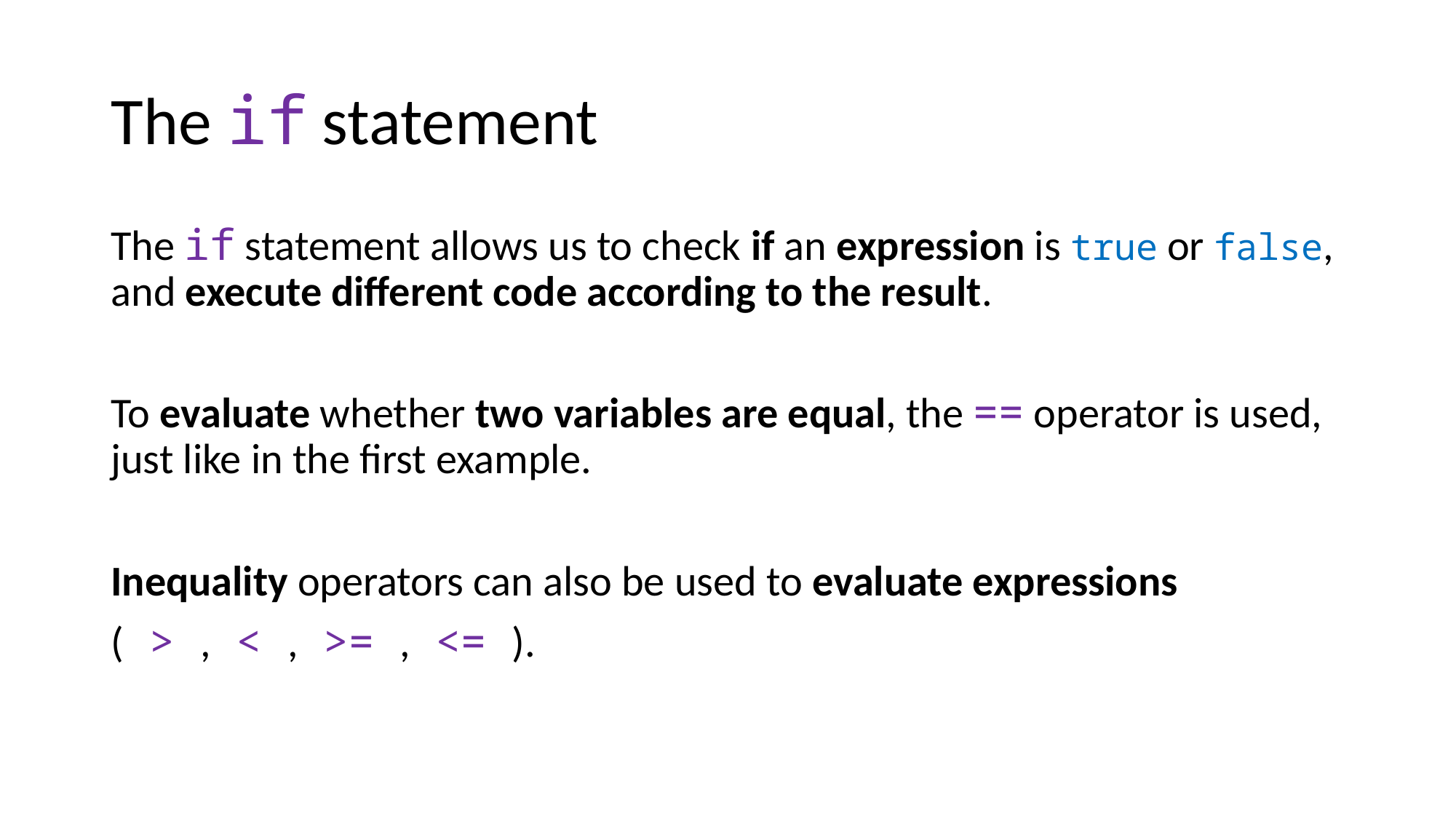

# The if statement
The if statement allows us to check if an expression is true or false, and execute different code according to the result.

To evaluate whether two variables are equal, the == operator is used, just like in the first example.

Inequality operators can also be used to evaluate expressions
( > , < , >= , <= ).